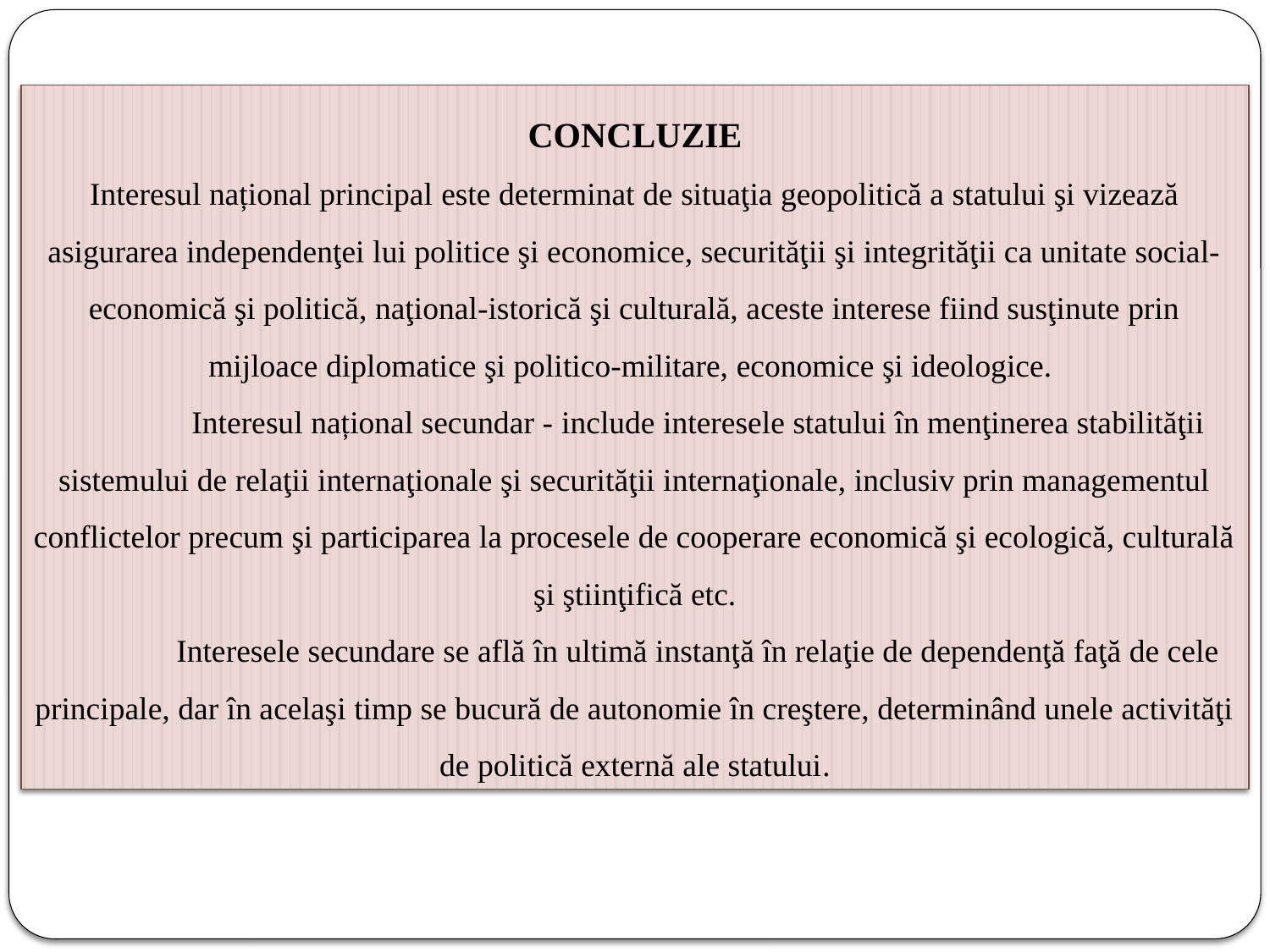

CONCLUZIE
Interesul național principal este determinat de situaţia geopolitică a statului şi vizează asigurarea independenţei lui politice şi economice, securităţii şi integrităţii ca unitate social-economică şi politică, naţional-istorică şi culturală, aceste interese fiind susţinute prin mijloace diplomatice şi politico-militare, economice şi ideologice.
	Interesul național secundar - include interesele statului în menţinerea stabilităţii sistemului de relaţii internaţionale şi securităţii internaţionale, inclusiv prin managementul conflictelor precum şi participarea la procesele de cooperare economică şi ecologică, culturală şi ştiinţifică etc.
	Interesele secundare se află în ultimă instanţă în relaţie de dependenţă faţă de cele principale, dar în acelaşi timp se bucură de autonomie în creştere, determinând unele activităţi de politică externă ale statului.